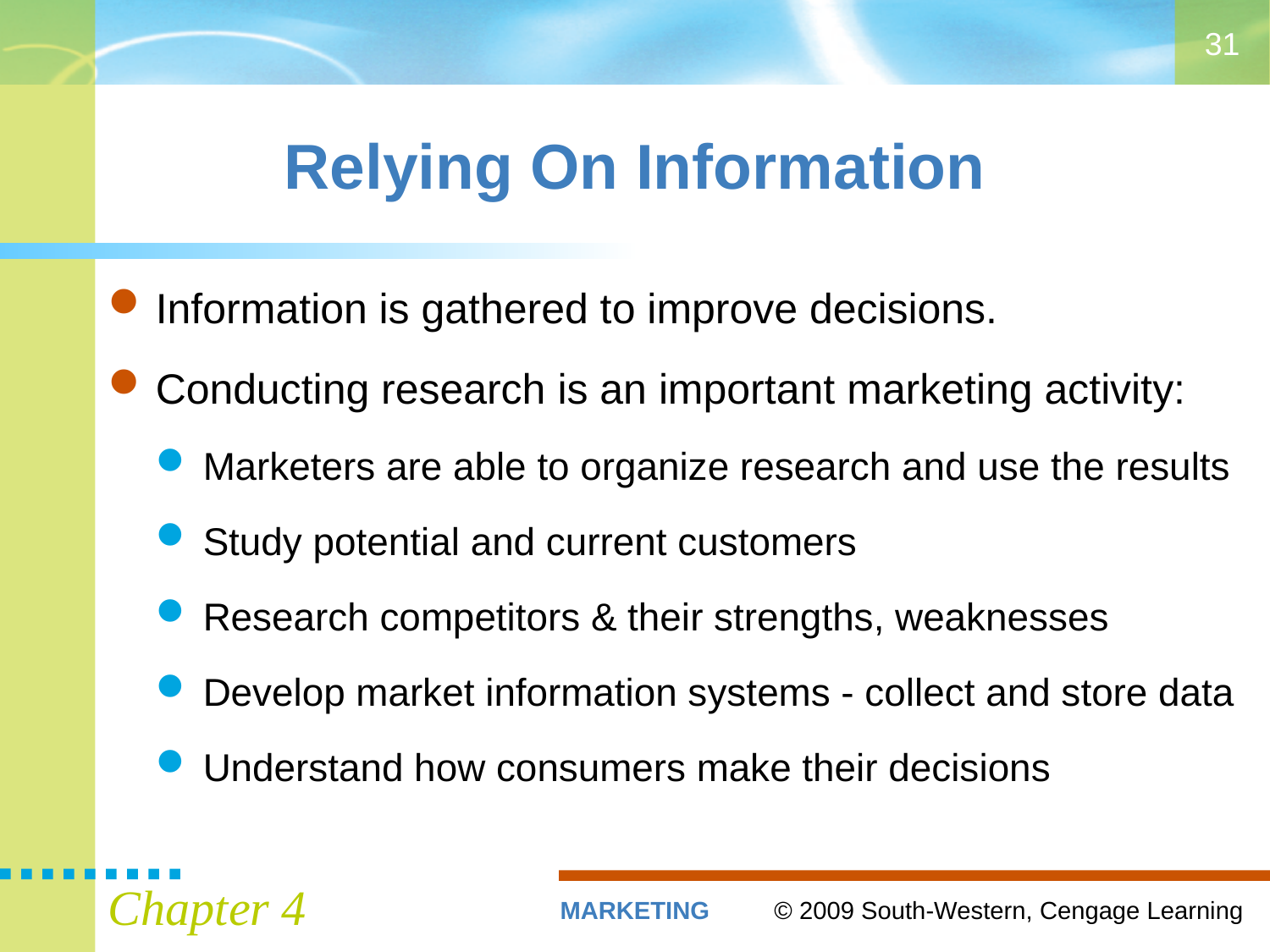

31
# Relying On Information
Information is gathered to improve decisions.
Conducting research is an important marketing activity:
Marketers are able to organize research and use the results
Study potential and current customers
Research competitors & their strengths, weaknesses
Develop market information systems - collect and store data
Understand how consumers make their decisions
Chapter 4